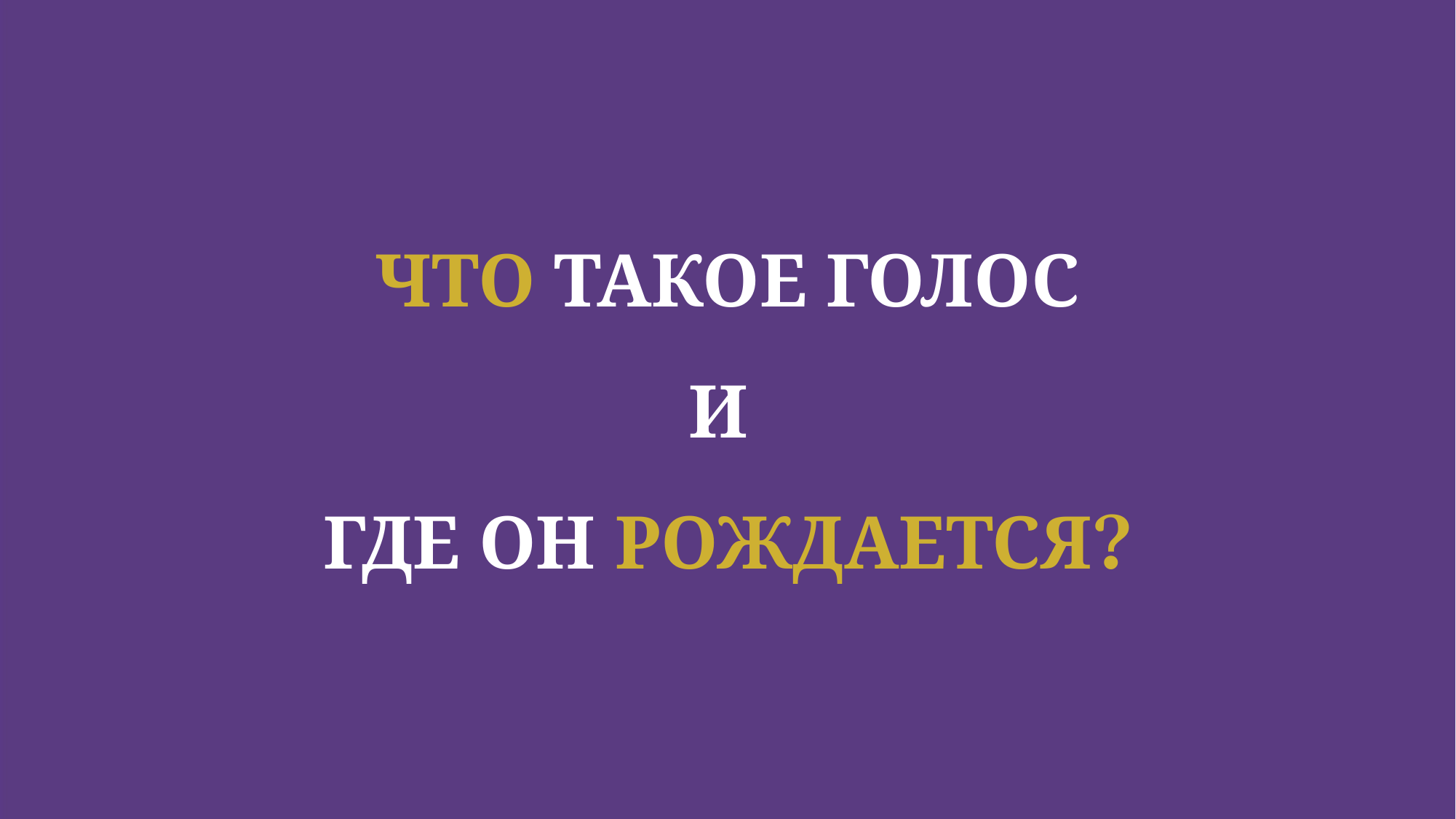

# ЧТО ТАКОЕ ГОЛОС И ГДЕ ОН РОЖДАЕТСЯ?